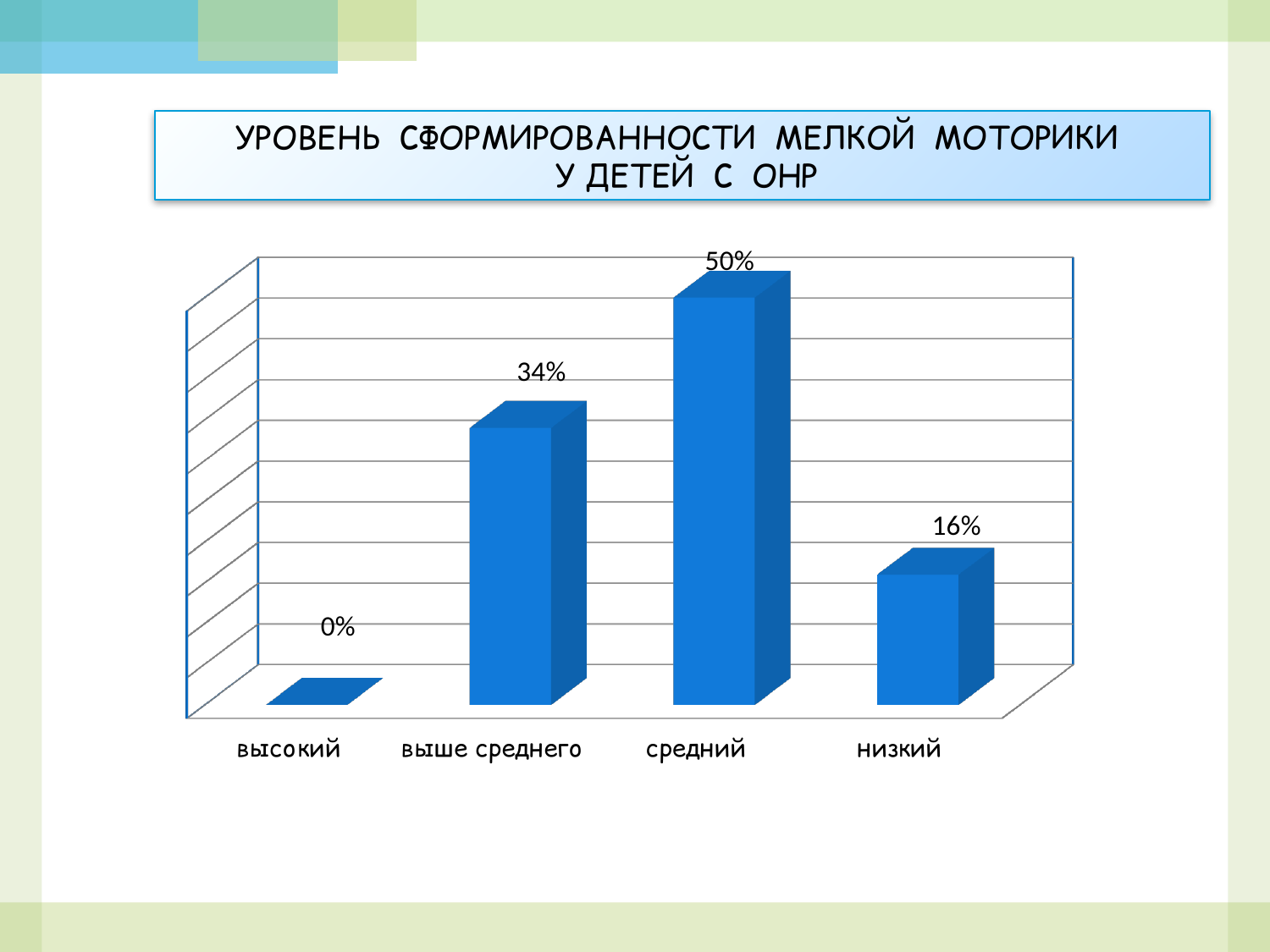

УРОВЕНЬ  СФОРМИРОВАННОСТИ  МЕЛКОЙ  МОТОРИКИ
 У ДЕТЕЙ  С  ОНР

[unsupported chart]